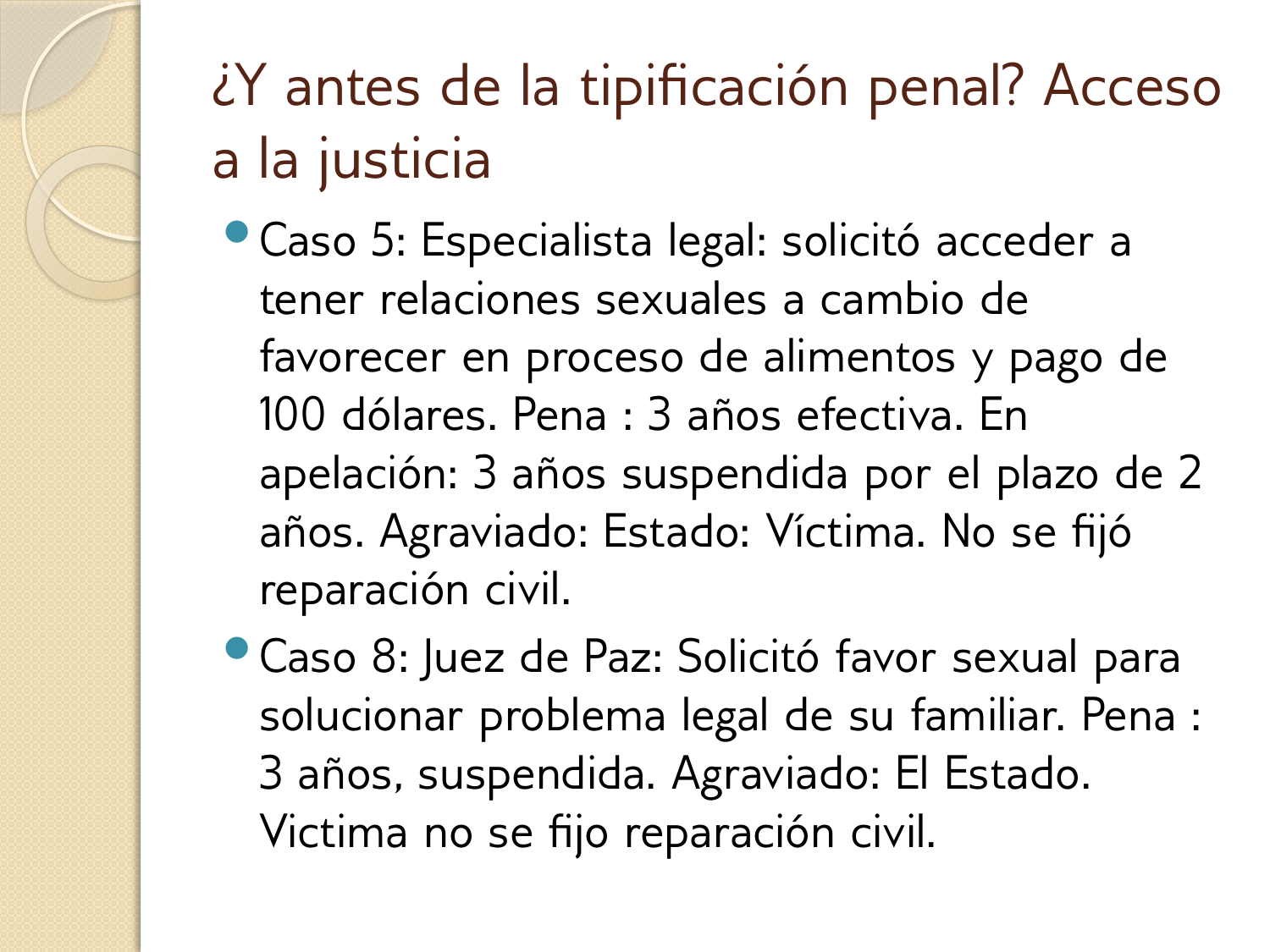

# ¿Y antes de la tipificación penal? Acceso a la justicia
Caso 5: Especialista legal: solicitó acceder a tener relaciones sexuales a cambio de favorecer en proceso de alimentos y pago de 100 dólares. Pena : 3 años efectiva. En apelación: 3 años suspendida por el plazo de 2 años. Agraviado: Estado: Víctima. No se fijó reparación civil.
Caso 8: Juez de Paz: Solicitó favor sexual para solucionar problema legal de su familiar. Pena : 3 años, suspendida. Agraviado: El Estado. Victima no se fijo reparación civil.